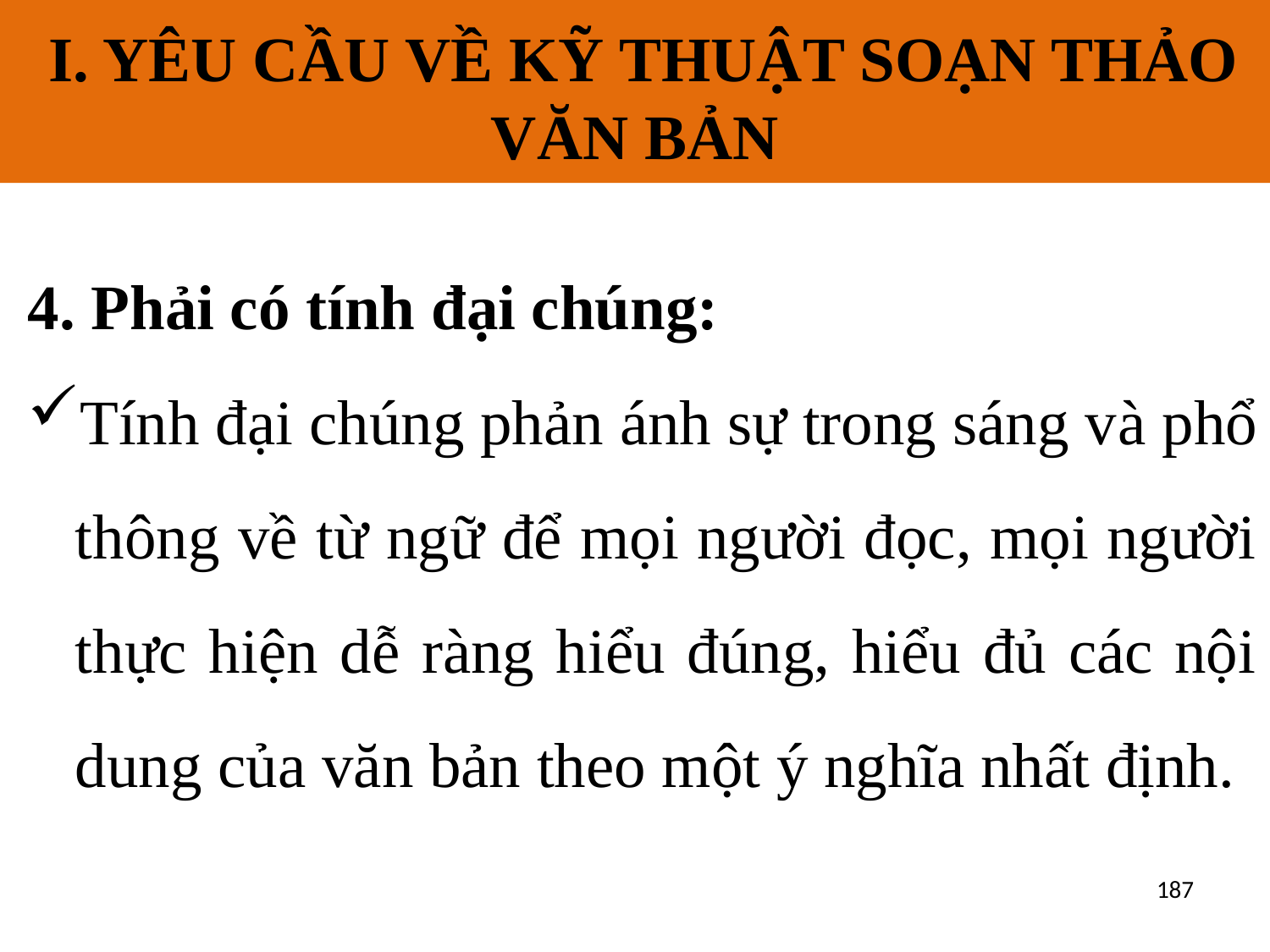

I. YÊU CẦU VỀ KỸ THUẬT SOẠN THẢO VĂN BẢN
# I. YÊU CẦU VỀ KỸ THUẬT SOẠN THẢO VĂN BẢN
 Phải có tính đại chúng:
Tính đại chúng phản ánh sự trong sáng và phổ thông về từ ngữ để mọi người đọc, mọi người thực hiện dễ ràng hiểu đúng, hiểu đủ các nội dung của văn bản theo một ý nghĩa nhất định.

187